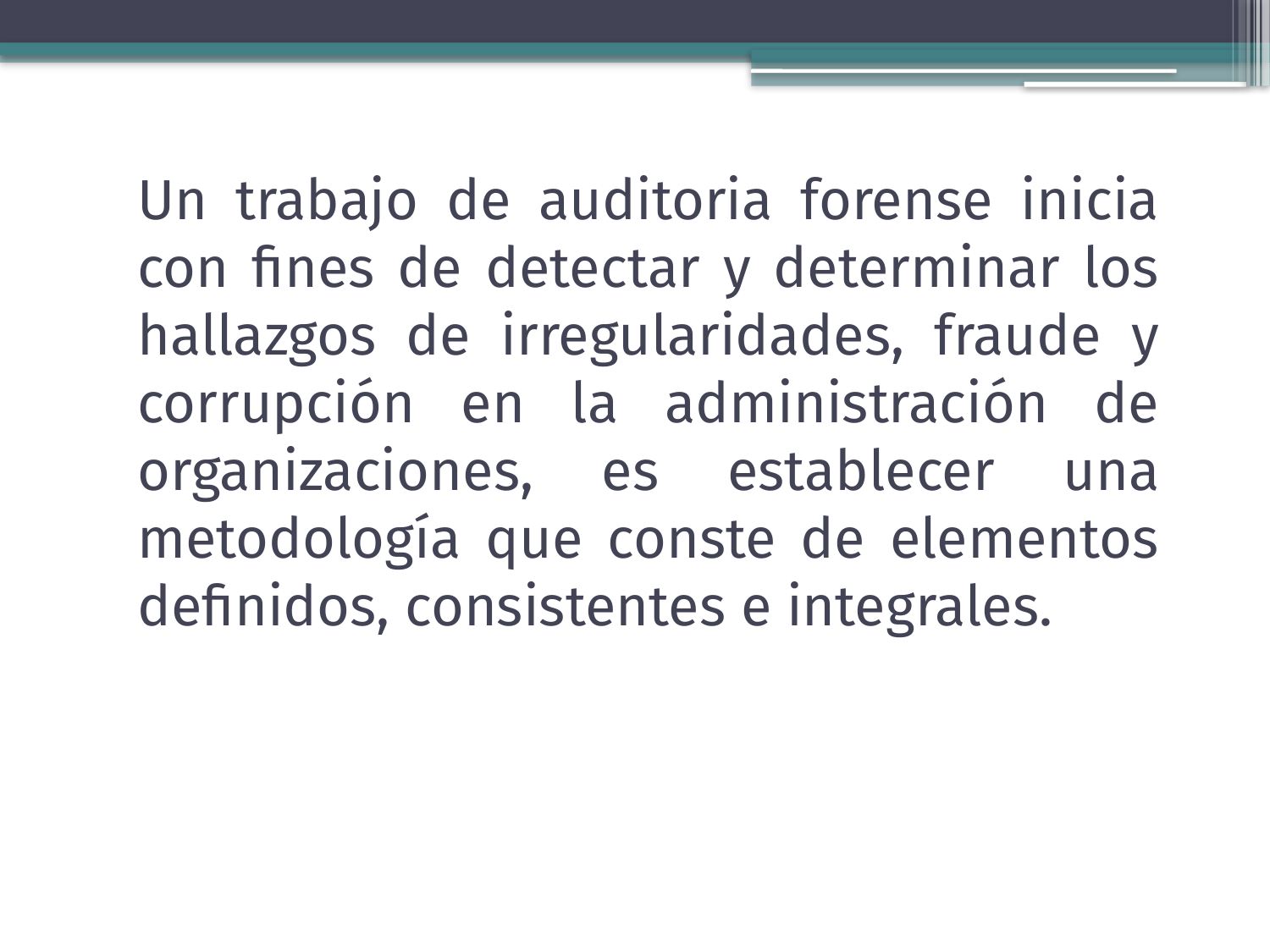

# Un trabajo de auditoria forense inicia con fines de detectar y determinar los hallazgos de irregularidades, fraude y corrupción en la administración de organizaciones, es establecer una metodología que conste de elementos definidos, consistentes e integrales.